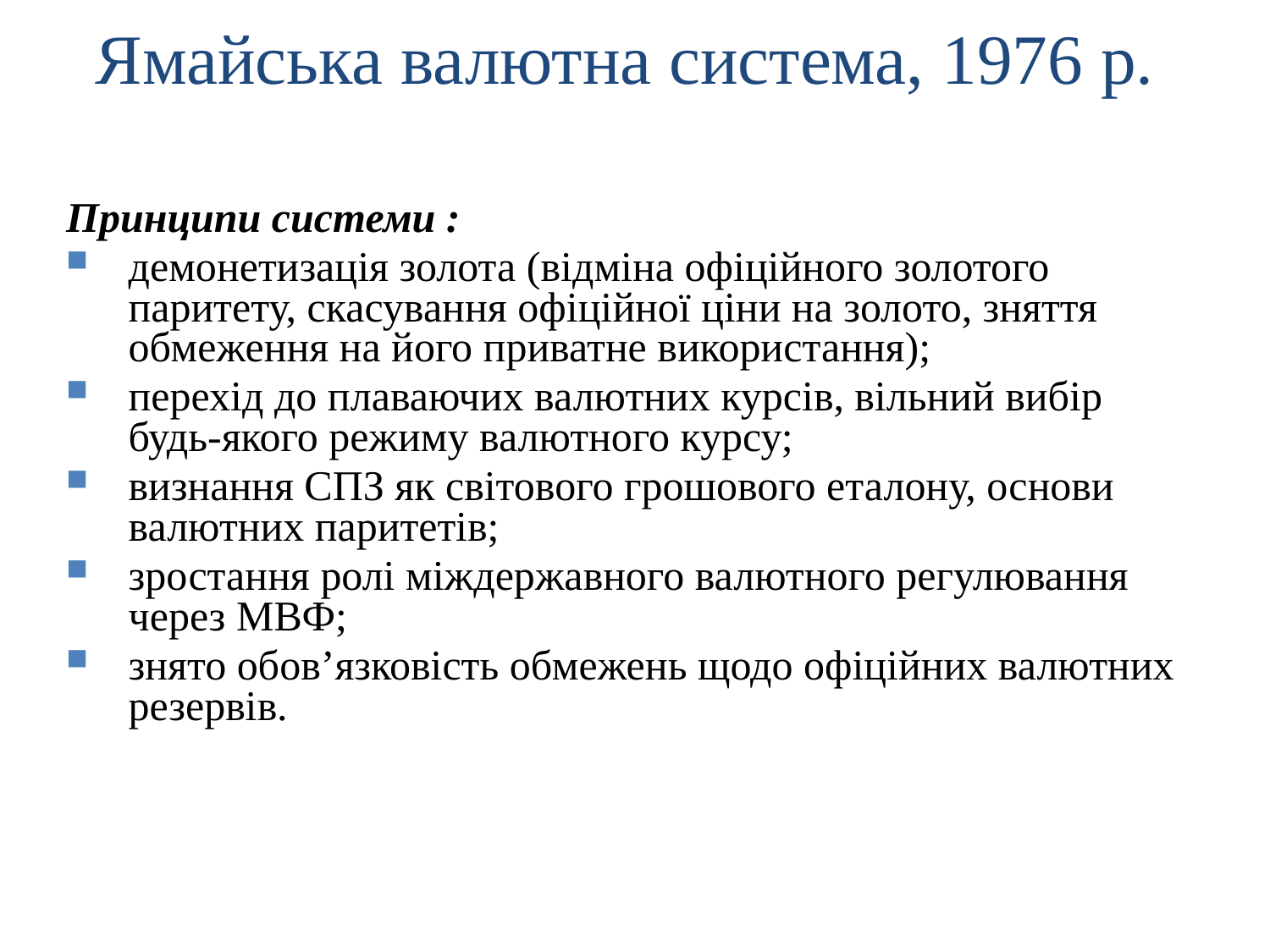

Ямайська валютна система, 1976 р.
Принципи системи :
демонетизація золота (відміна офіційного золотого паритету, скасування офіційної ціни на золото, зняття обмеження на його приватне використання);
перехід до плаваючих валютних курсів, вільний вибір будь-якого режиму валютного курсу;
визнання СПЗ як світового грошового еталону, основи валютних паритетів;
зростання ролі міждержавного валютного регулювання через МВФ;
знято обов’язковість обмежень щодо офіційних валютних резервів.